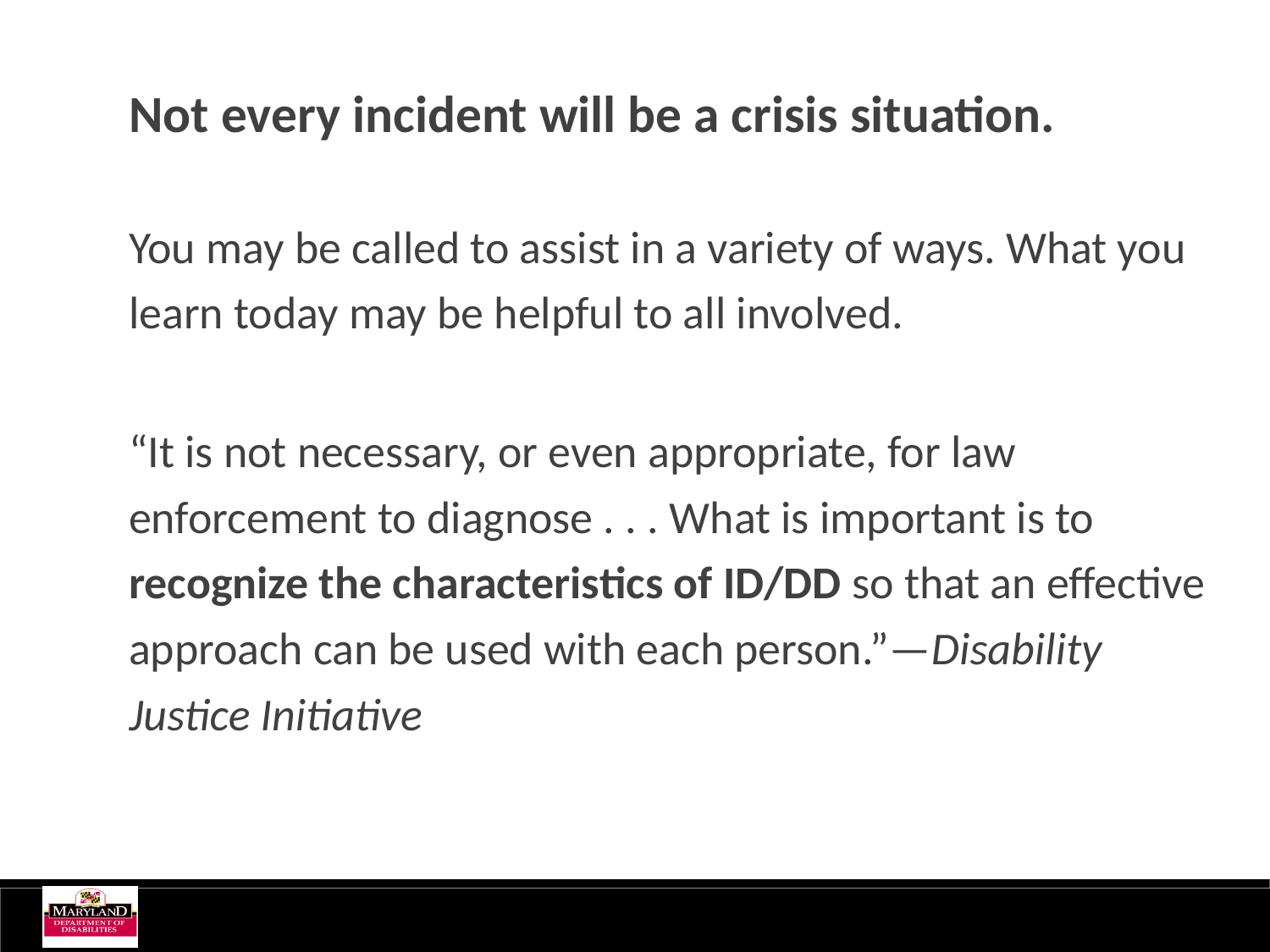

Not every incident will be a crisis situation.

You may be called to assist in a variety of ways. What you learn today may be helpful to all involved.
“It is not necessary, or even appropriate, for law enforcement to diagnose . . . What is important is to recognize the characteristics of ID/DD so that an effective approach can be used with each person.”—Disability Justice Initiative